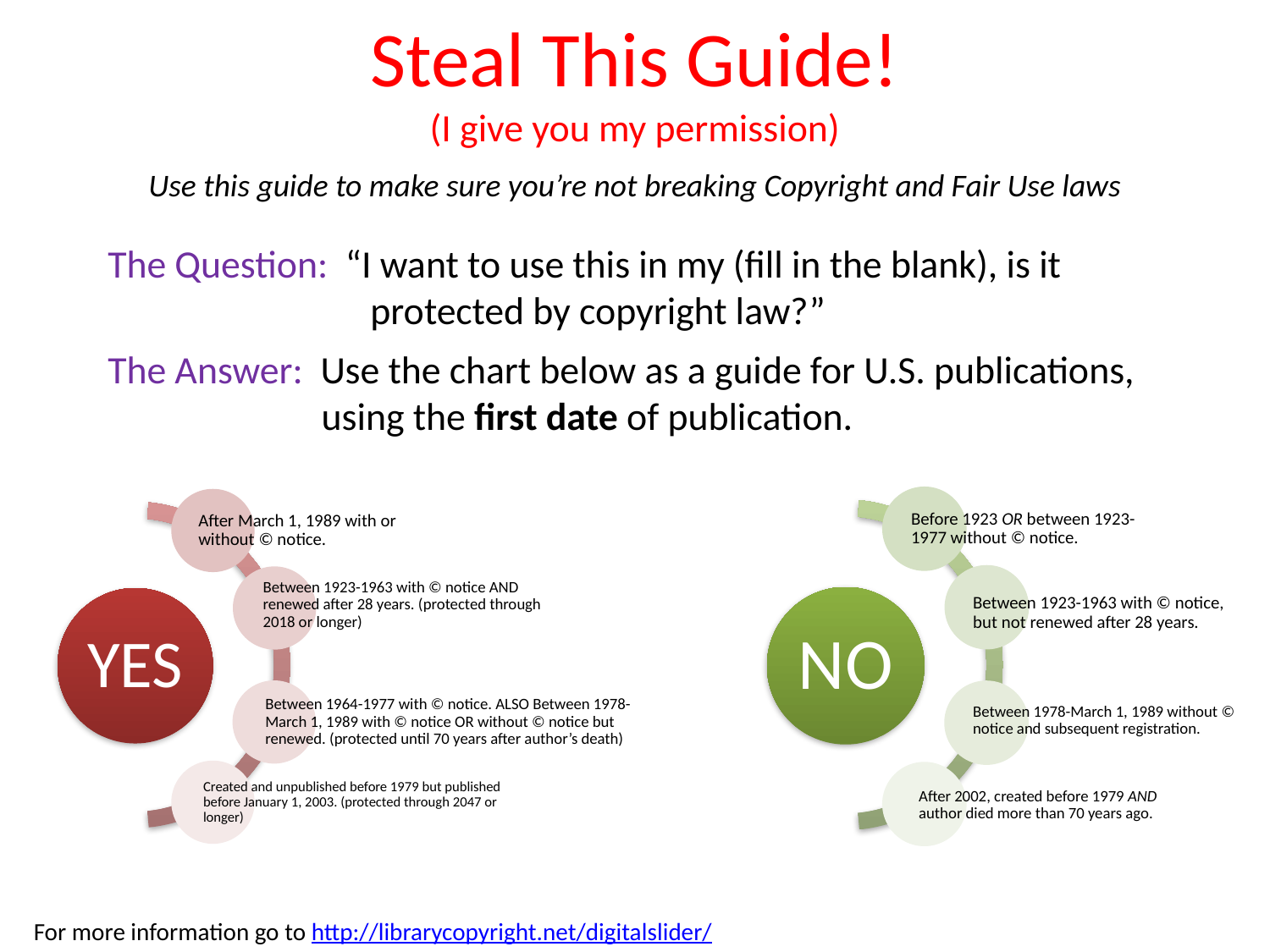

# Steal This Guide! (I give you my permission)
Use this guide to make sure you’re not breaking Copyright and Fair Use laws
The Question:  “I want to use this in my (fill in the blank), is it 		  	 protected by copyright law?”
The Answer:  Use the chart below as a guide for U.S. publications, 	          using the first date of publication.
NO
Before 1923 OR between 1923-1977 without © notice.
Between 1923-1963 with © notice, but not renewed after 28 years.
Between 1978-March 1, 1989 without © notice and subsequent registration.
After 2002, created before 1979 AND author died more than 70 years ago.
YES
After March 1, 1989 with or without © notice.
Between 1923-1963 with © notice AND renewed after 28 years. (protected through 2018 or longer)
Between 1964-1977 with © notice. ALSO Between 1978-March 1, 1989 with © notice OR without © notice but renewed. (protected until 70 years after author’s death)
Created and unpublished before 1979 but published before January 1, 2003. (protected through 2047 or longer)
For more information go to http://librarycopyright.net/digitalslider/